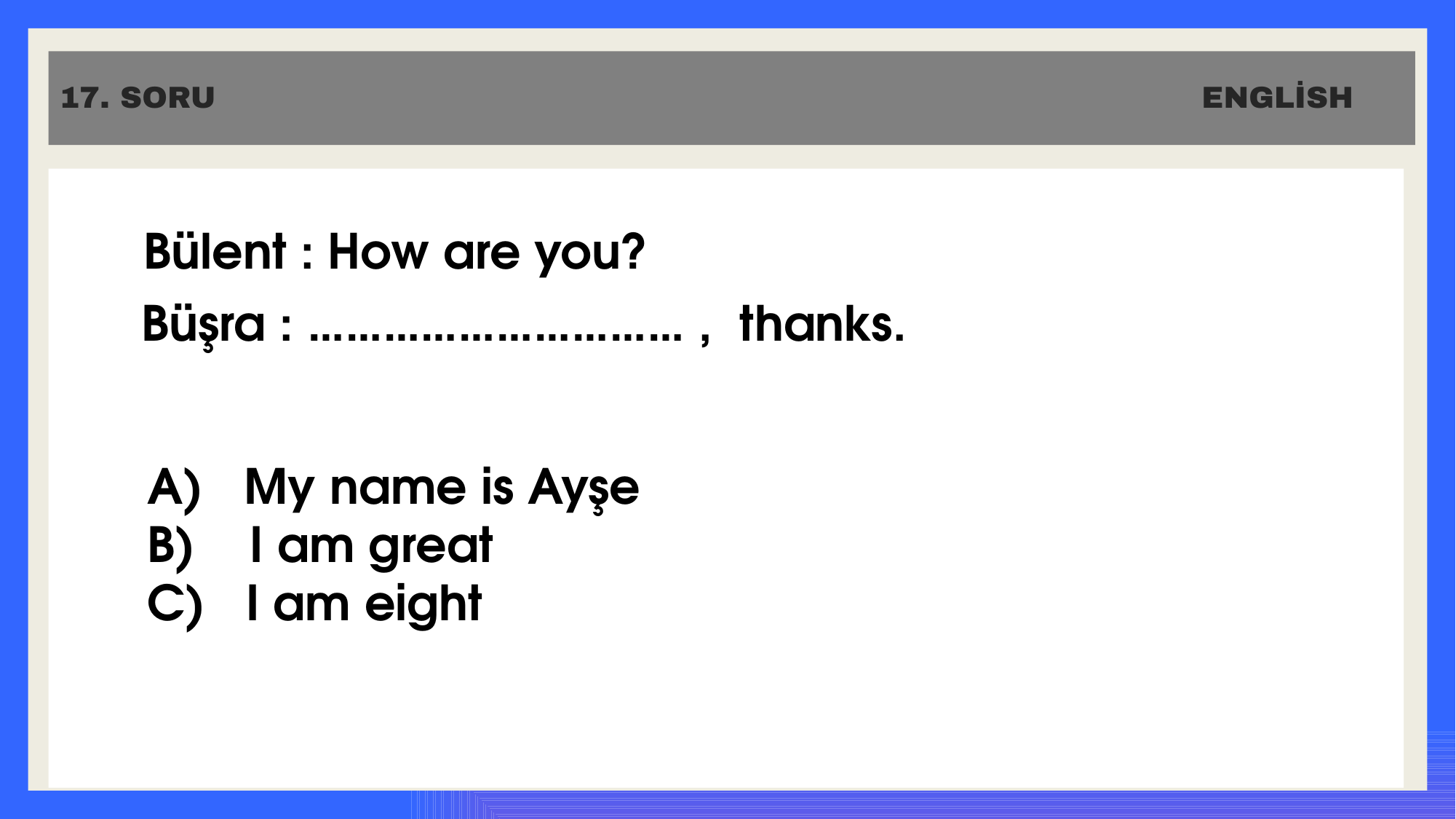

# 17. SORU                                                                                                 ENGLİSH

           Bülent : How are you?
      Büşra : ………………………… ,  thanks.

A)   My name is Ayşe
B)    I am great
C)   I am eight